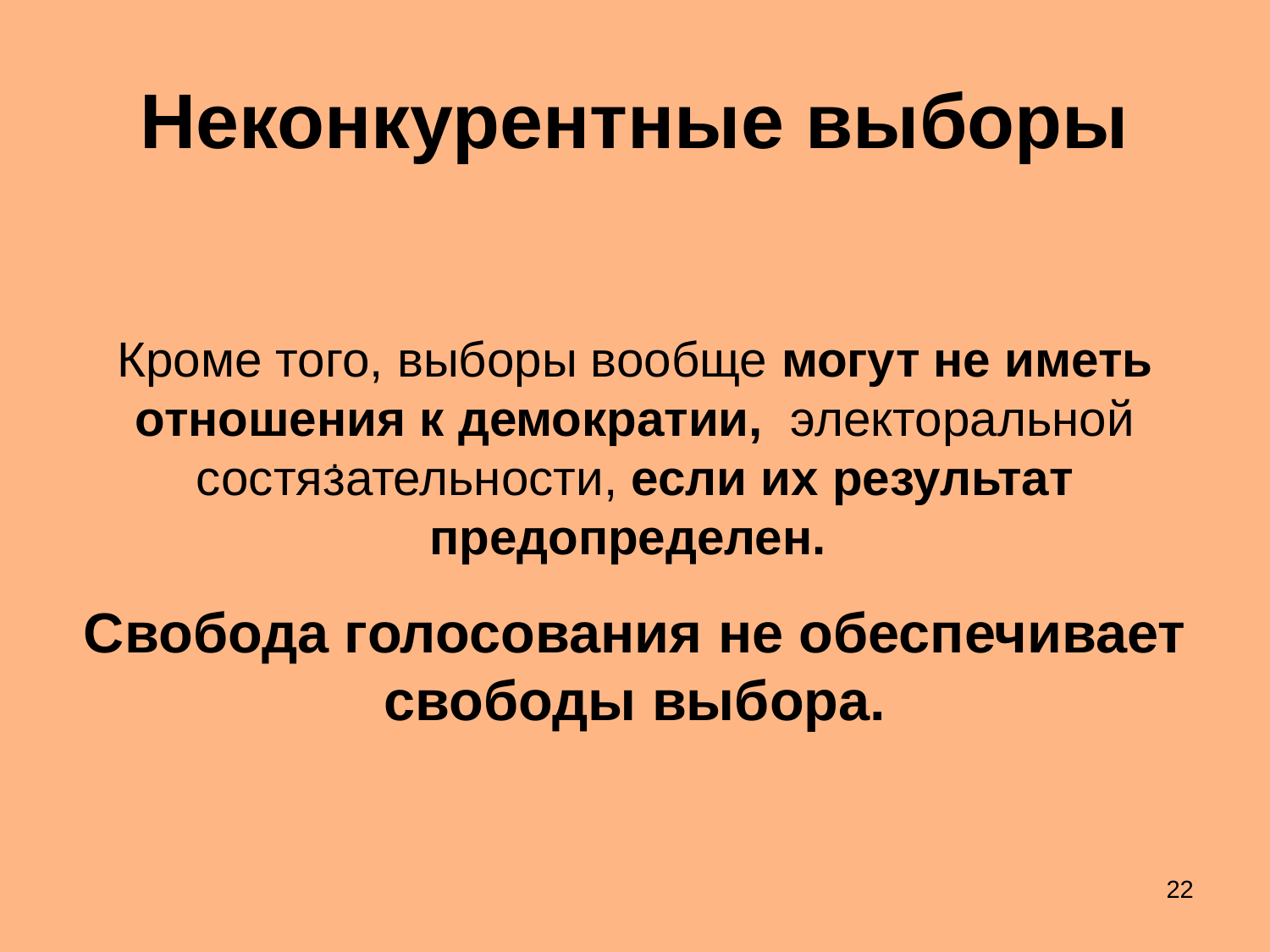

# Неконкурентные выборы

Кроме того, выборы вообще могут не иметь отношения к демократии,  электоральной состязательности, если их результат предопределен.
Свобода голосования не обеспечивает свободы выбора.
.
22